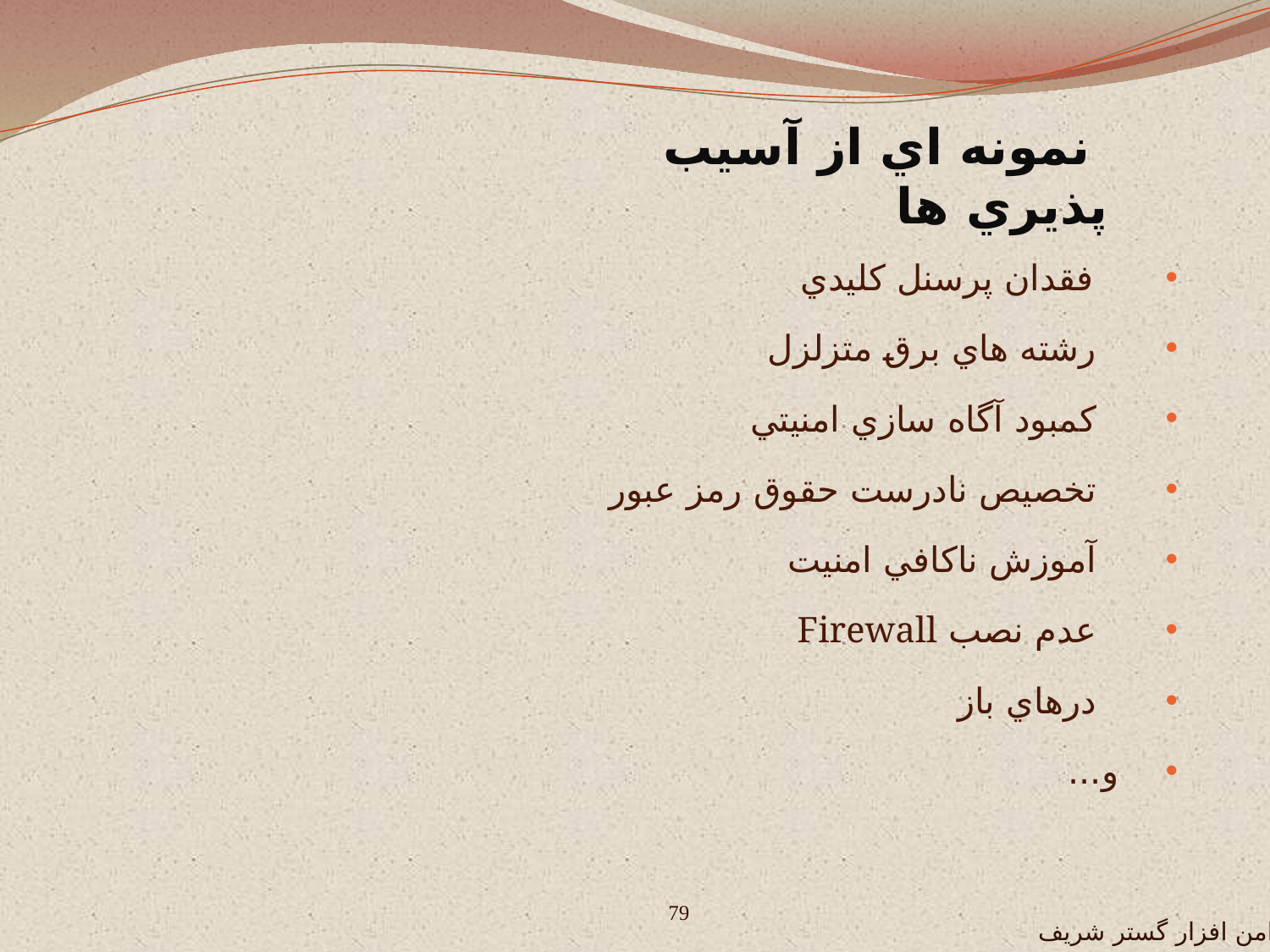

نمونه اي از آسيب پذيري ها

   فقدان پرسنل کليدي
   رشته هاي برق متزلزل
   کمبود آگاه سازي امنيتي
   تخصيص نادرست حقوق رمز عبور
   آموزش ناکافي امنيت
   عدم نصب Firewall
   درهاي باز
 و...